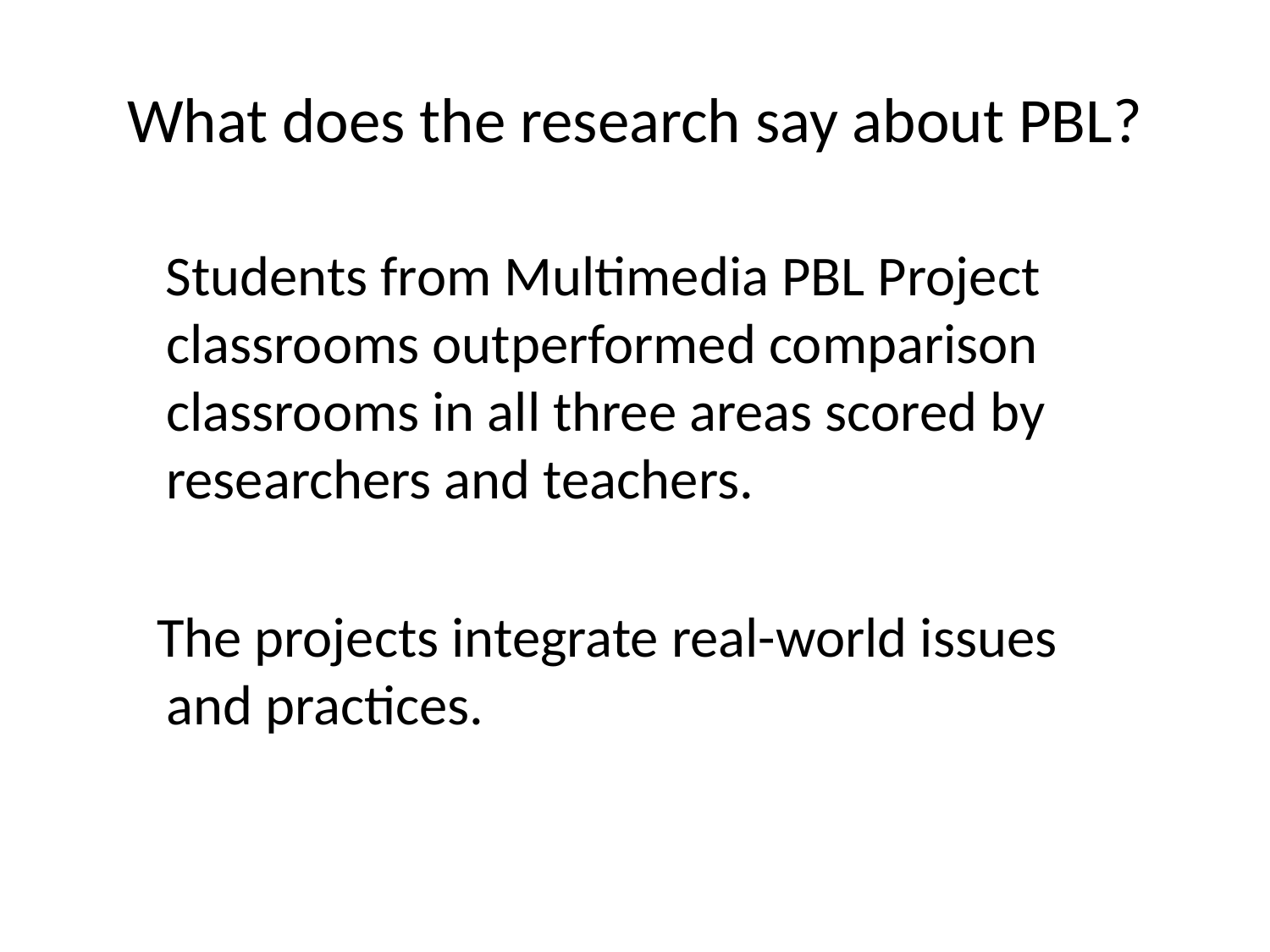

# What does the research say about PBL?
   Students from Multimedia PBL Project classrooms outperformed comparison classrooms in all three areas scored by researchers and teachers.

   The projects integrate real-world issues and practices.